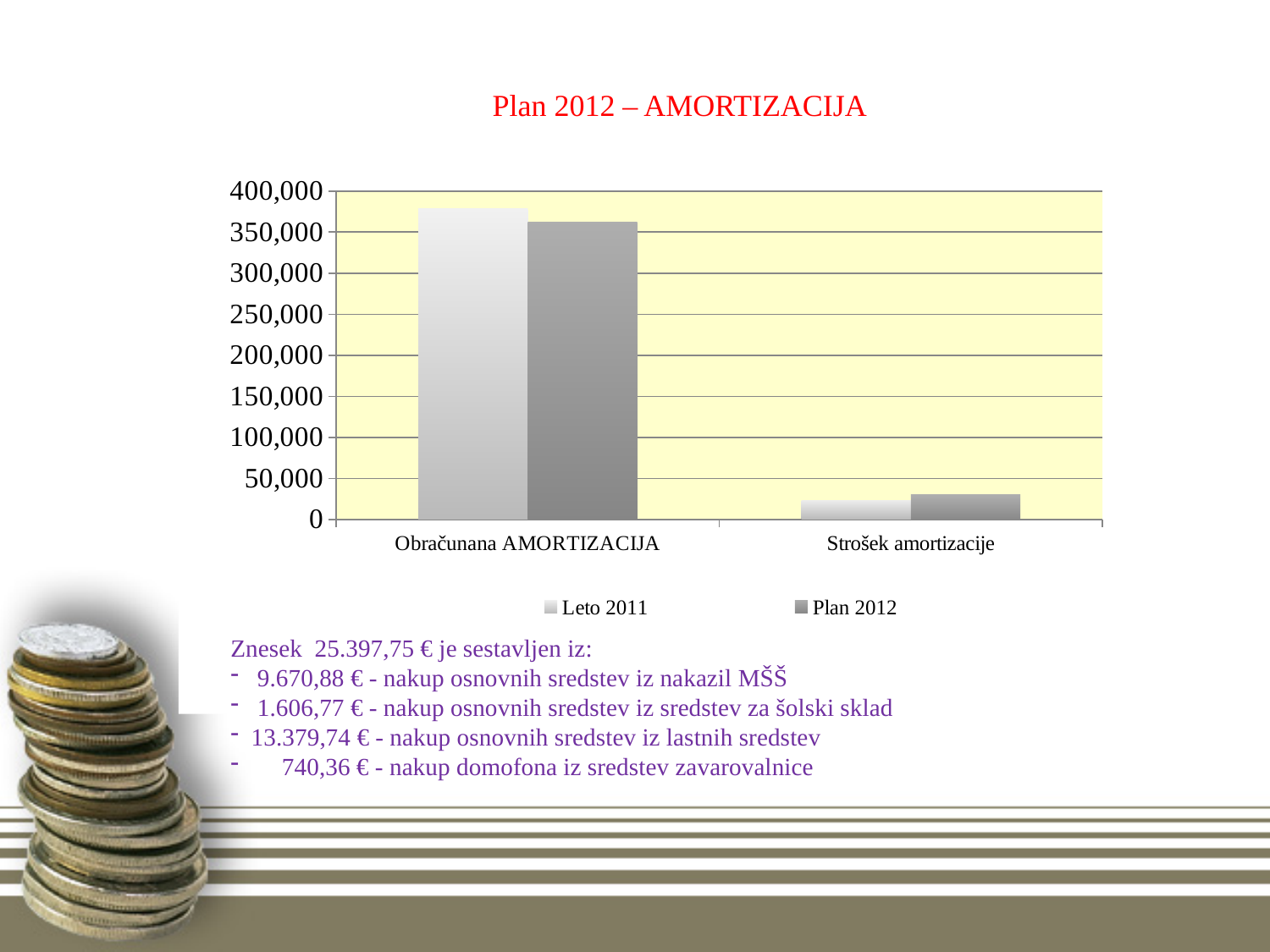

# Plan 2012 – AMORTIZACIJA

### Chart

| Category | Leto 2011 | Plan 2012 |
|---|---|---|
| Obračunana AMORTIZACIJA | 378389.2 | 362100.0 |
| Strošek amortizacije | 22650.04 | 30000.0 |
Znesek  25.397,75 € je sestavljen iz:
   9.670,88 € - nakup osnovnih sredstev iz nakazil MŠŠ
   1.606,77 € - nakup osnovnih sredstev iz sredstev za šolski sklad
  13.379,74 € - nakup osnovnih sredstev iz lastnih sredstev
       740,36 € - nakup domofona iz sredstev zavarovalnice